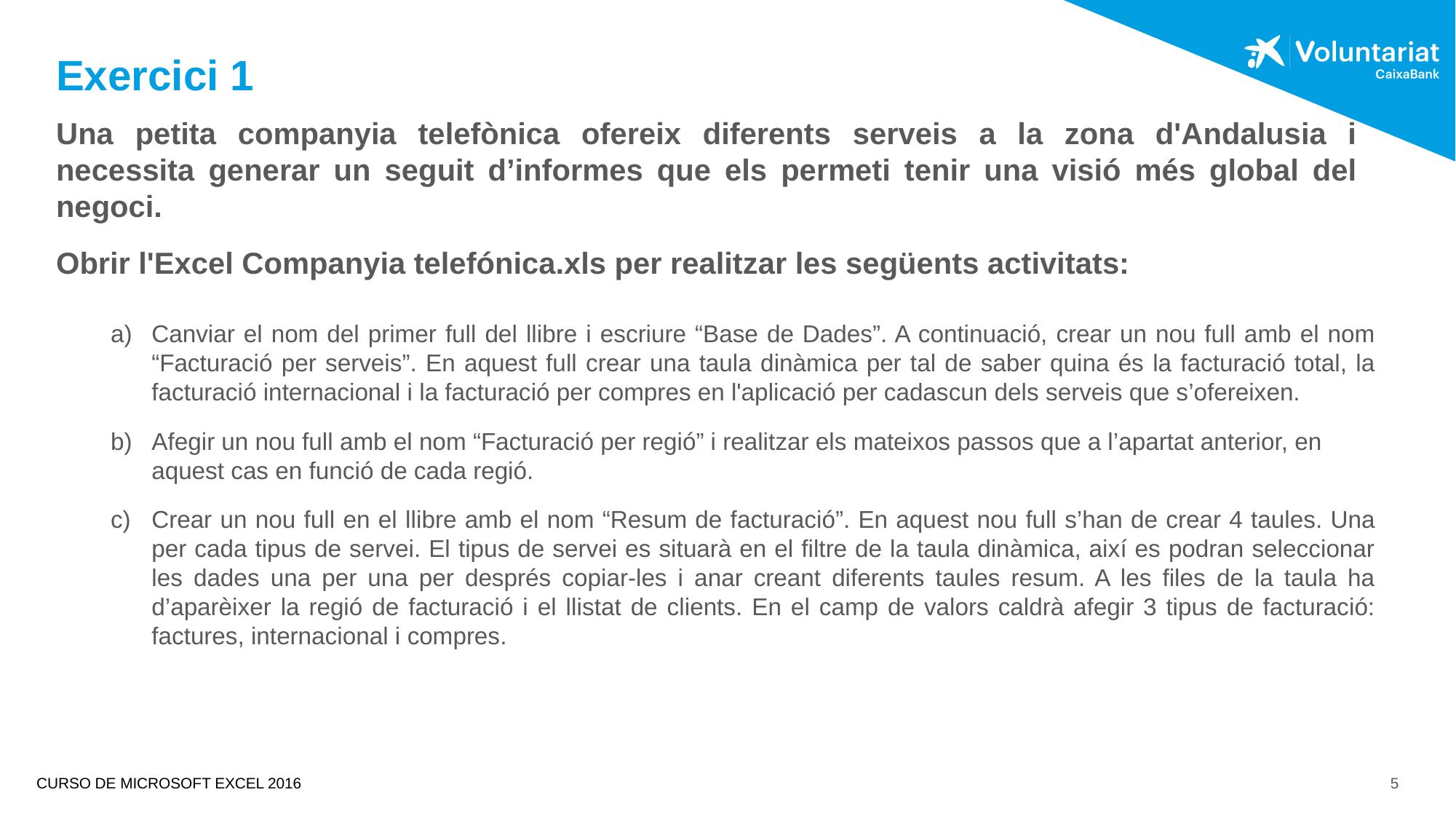

# Exercici 1
Una petita companyia telefònica ofereix diferents serveis a la zona d'Andalusia i necessita generar un seguit d’informes que els permeti tenir una visió més global del negoci.
Obrir l'Excel Companyia telefónica.xls per realitzar les següents activitats:
Canviar el nom del primer full del llibre i escriure “Base de Dades”. A continuació, crear un nou full amb el nom “Facturació per serveis”. En aquest full crear una taula dinàmica per tal de saber quina és la facturació total, la facturació internacional i la facturació per compres en l'aplicació per cadascun dels serveis que s’ofereixen.
Afegir un nou full amb el nom “Facturació per regió” i realitzar els mateixos passos que a l’apartat anterior, en aquest cas en funció de cada regió.
Crear un nou full en el llibre amb el nom “Resum de facturació”. En aquest nou full s’han de crear 4 taules. Una per cada tipus de servei. El tipus de servei es situarà en el filtre de la taula dinàmica, així es podran seleccionar les dades una per una per després copiar-les i anar creant diferents taules resum. A les files de la taula ha d’aparèixer la regió de facturació i el llistat de clients. En el camp de valors caldrà afegir 3 tipus de facturació: factures, internacional i compres.